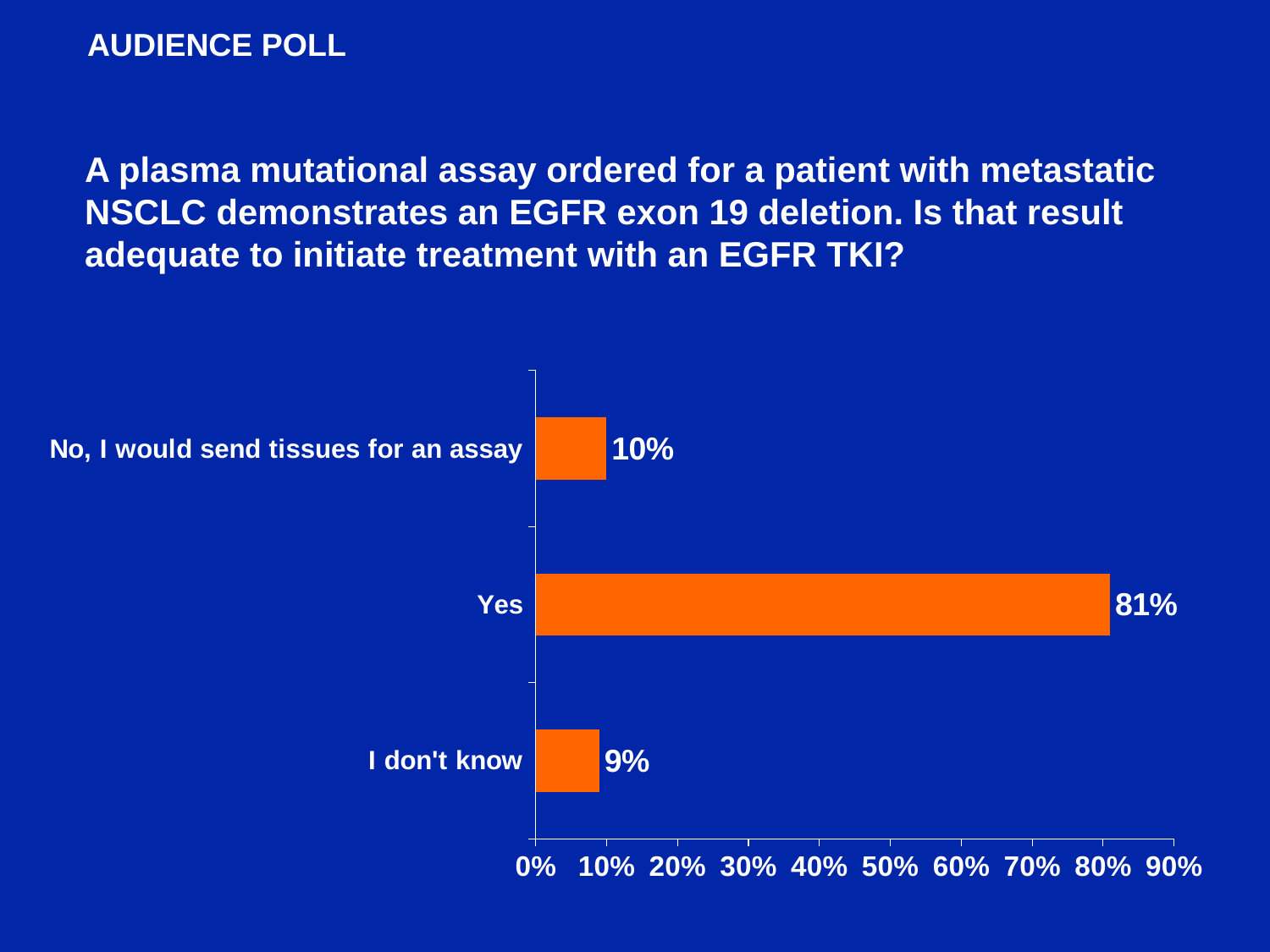

AUDIENCE POLL
A plasma mutational assay ordered for a patient with metastatic NSCLC demonstrates an EGFR exon 19 deletion. Is that result adequate to initiate treatment with an EGFR TKI?

### Chart

| Category | Series 1 |
|---|---|
| I don't know | 0.09 |
| Yes | 0.81 |
| No, I would send tissues for an assay | 0.1 |